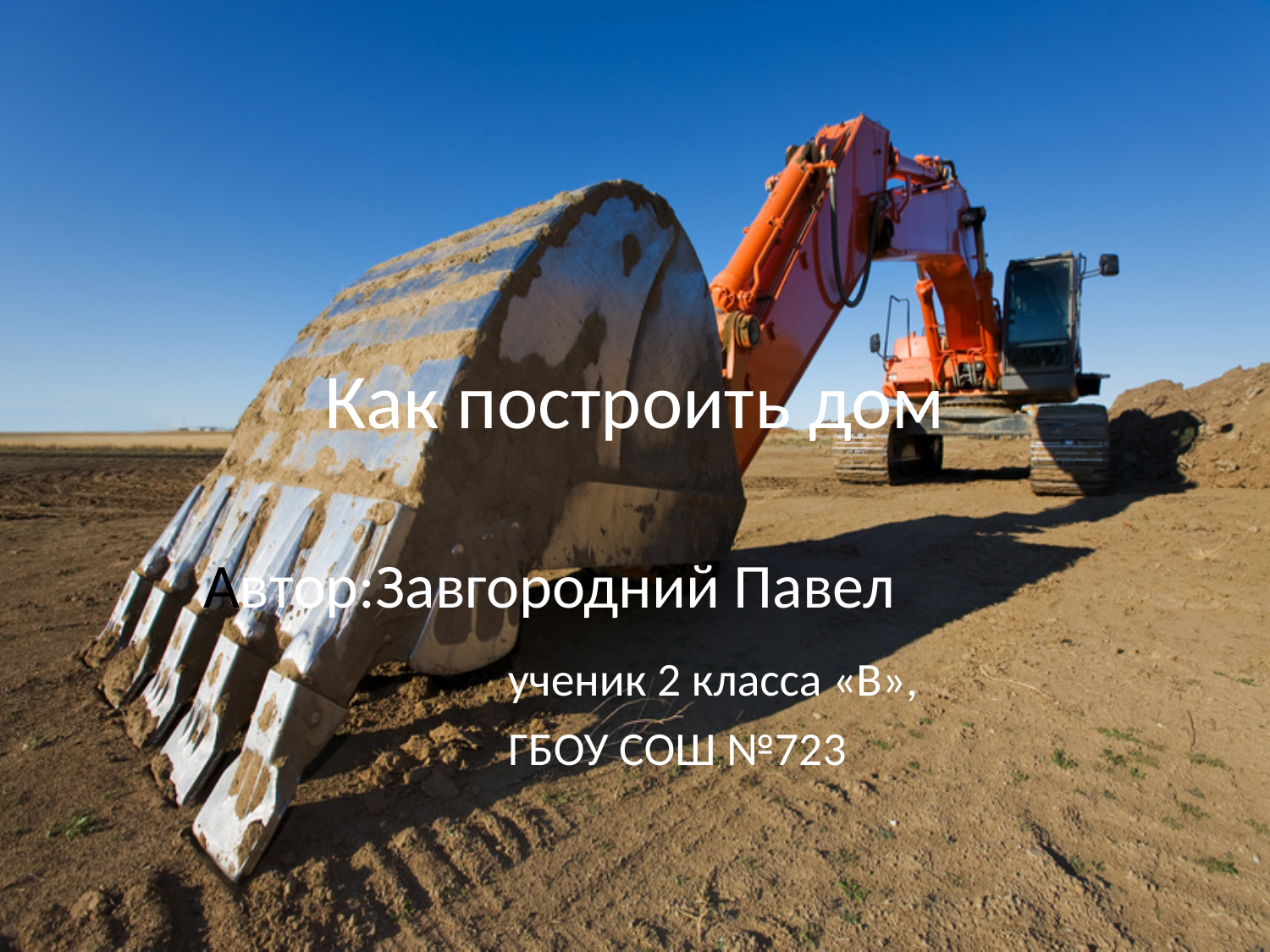

# Как построить дом
Автор:Завгородний Павел
           ученик 2 класса «В»,
        ГБОУ СОШ №723